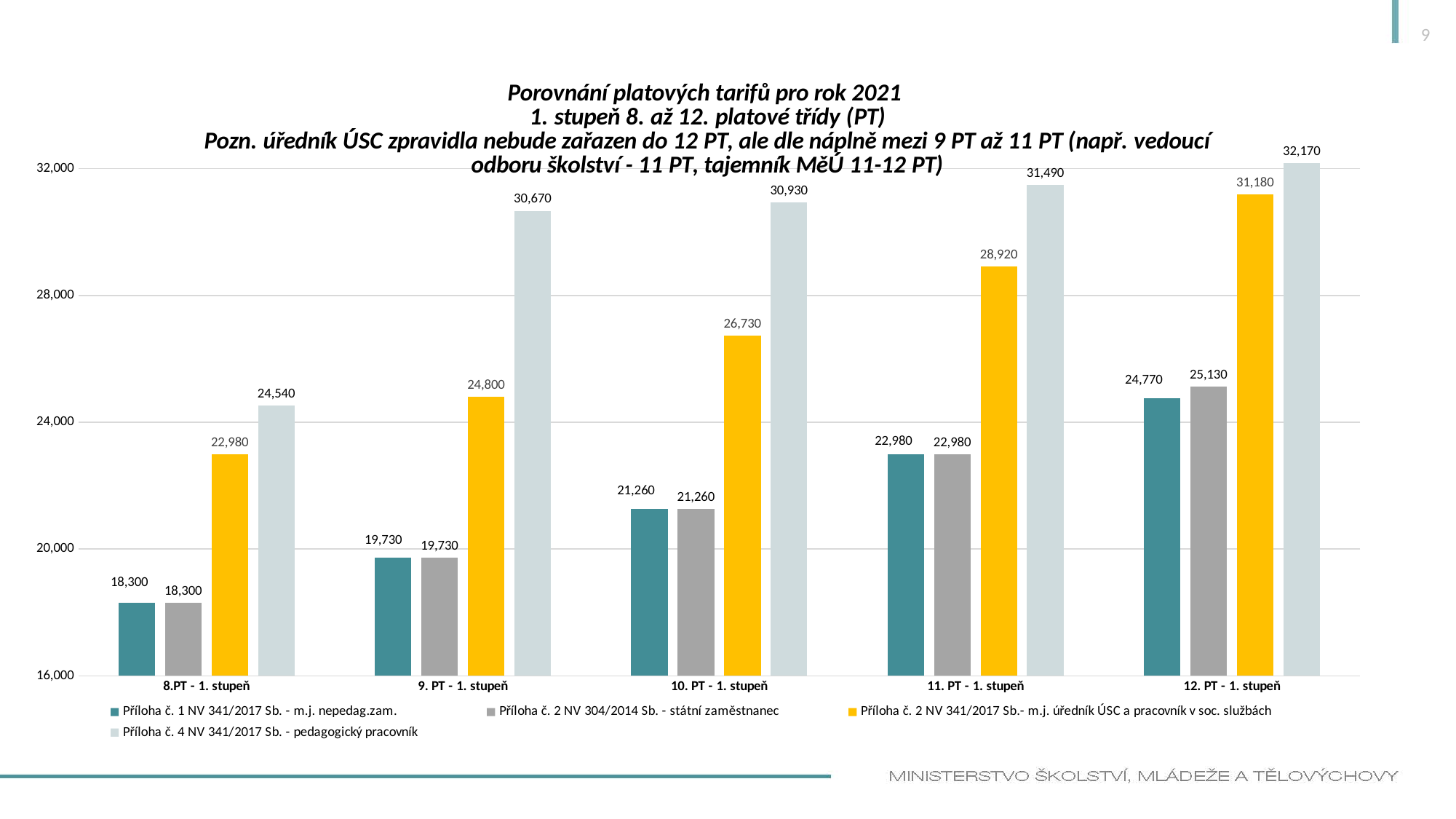

9

### Chart: Porovnání platových tarifů pro rok 2021
1. stupeň 8. až 12. platové třídy (PT)
Pozn. úředník ÚSC zpravidla nebude zařazen do 12 PT, ale dle náplně mezi 9 PT až 11 PT (např. vedoucí odboru školství - 11 PT, tajemník MěÚ 11-12 PT)

| Category | Příloha č. 1 NV 341/2017 Sb. - m.j. nepedag.zam. | Příloha č. 2 NV 304/2014 Sb. - státní zaměstnanec | Příloha č. 2 NV 341/2017 Sb.- m.j. úředník ÚSC a pracovník v soc. službách | Příloha č. 4 NV 341/2017 Sb. - pedagogický pracovník |
|---|---|---|---|---|
| 8.PT - 1. stupeň | 18300.0 | 18300.0 | 22980.0 | 24540.0 |
| 9. PT - 1. stupeň | 19730.0 | 19730.0 | 24800.0 | 30670.0 |
| 10. PT - 1. stupeň | 21260.0 | 21260.0 | 26730.0 | 30930.0 |
| 11. PT - 1. stupeň | 22980.0 | 22980.0 | 28920.0 | 31490.0 |
| 12. PT - 1. stupeň | 24770.0 | 25130.0 | 31180.0 | 32170.0 |